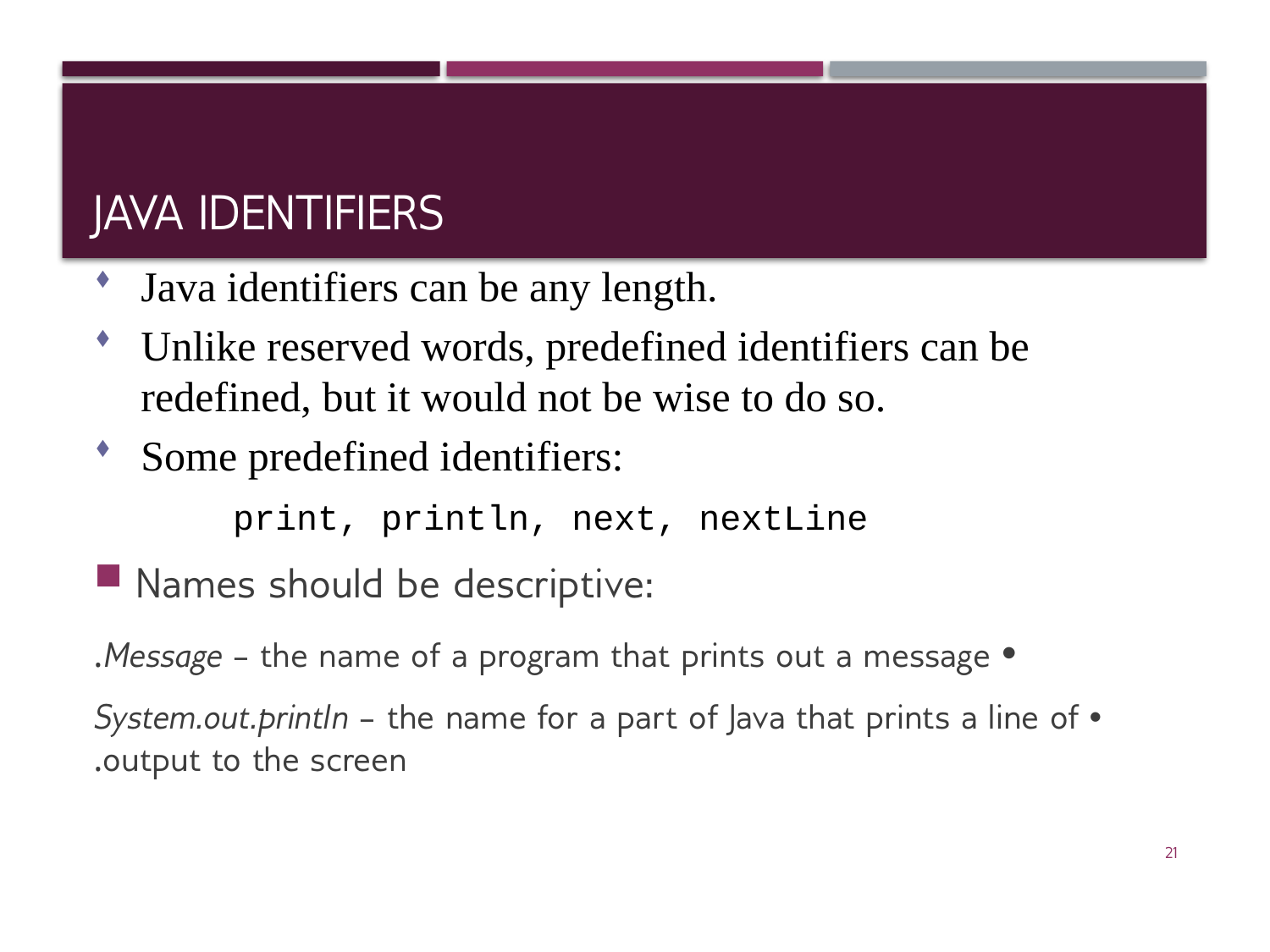

# Java Identifiers
Java identifiers can be any length.
Unlike reserved words, predefined identifiers can be redefined, but it would not be wise to do so.
Some predefined identifiers:
   print, println, next, nextLine

Names should be descriptive:
   • Message – the name of a program that prints out a message.
   • System.out.println – the name for a part of Java that prints a line of output to the screen.

21